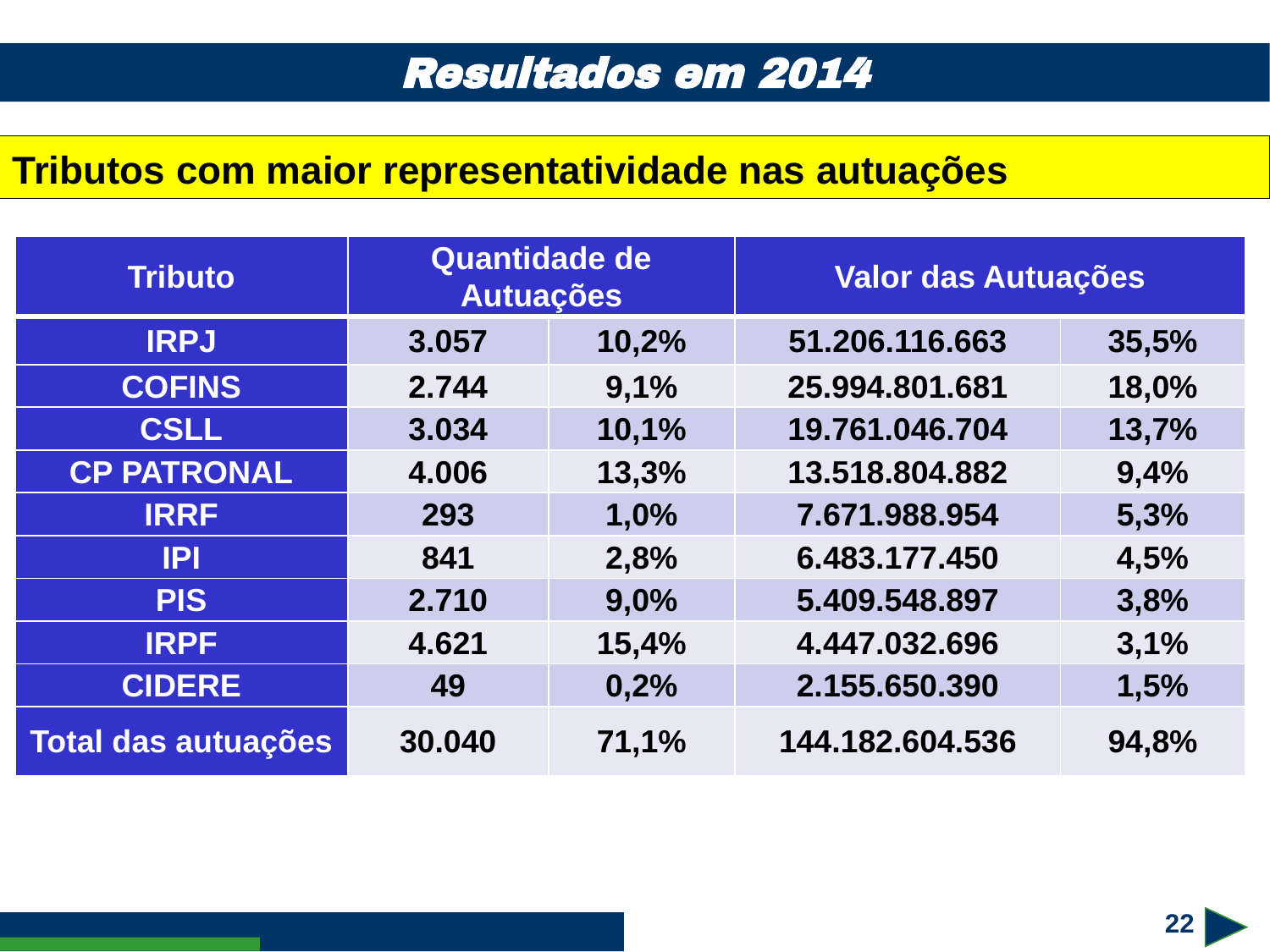

Resultados em 2014
Tributos com maior representatividade nas autuações
| Tributo | Quantidade de Autuações |  | Valor das Autuações |  |
| --- | --- | --- | --- | --- |
| IRPJ | 3.057 | 10,2% | 51.206.116.663 | 35,5% |
| COFINS | 2.744 | 9,1% | 25.994.801.681 | 18,0% |
| CSLL | 3.034 | 10,1% | 19.761.046.704 | 13,7% |
| CP PATRONAL | 4.006 | 13,3% | 13.518.804.882 | 9,4% |
| IRRF | 293 | 1,0% | 7.671.988.954 | 5,3% |
| IPI | 841 | 2,8% | 6.483.177.450 | 4,5% |
| PIS | 2.710 | 9,0% | 5.409.548.897 | 3,8% |
| IRPF | 4.621 | 15,4% | 4.447.032.696 | 3,1% |
| CIDERE | 49 | 0,2% | 2.155.650.390 | 1,5% |
| Total das autuações | 30.040 | 71,1% | 144.182.604.536 | 94,8% |